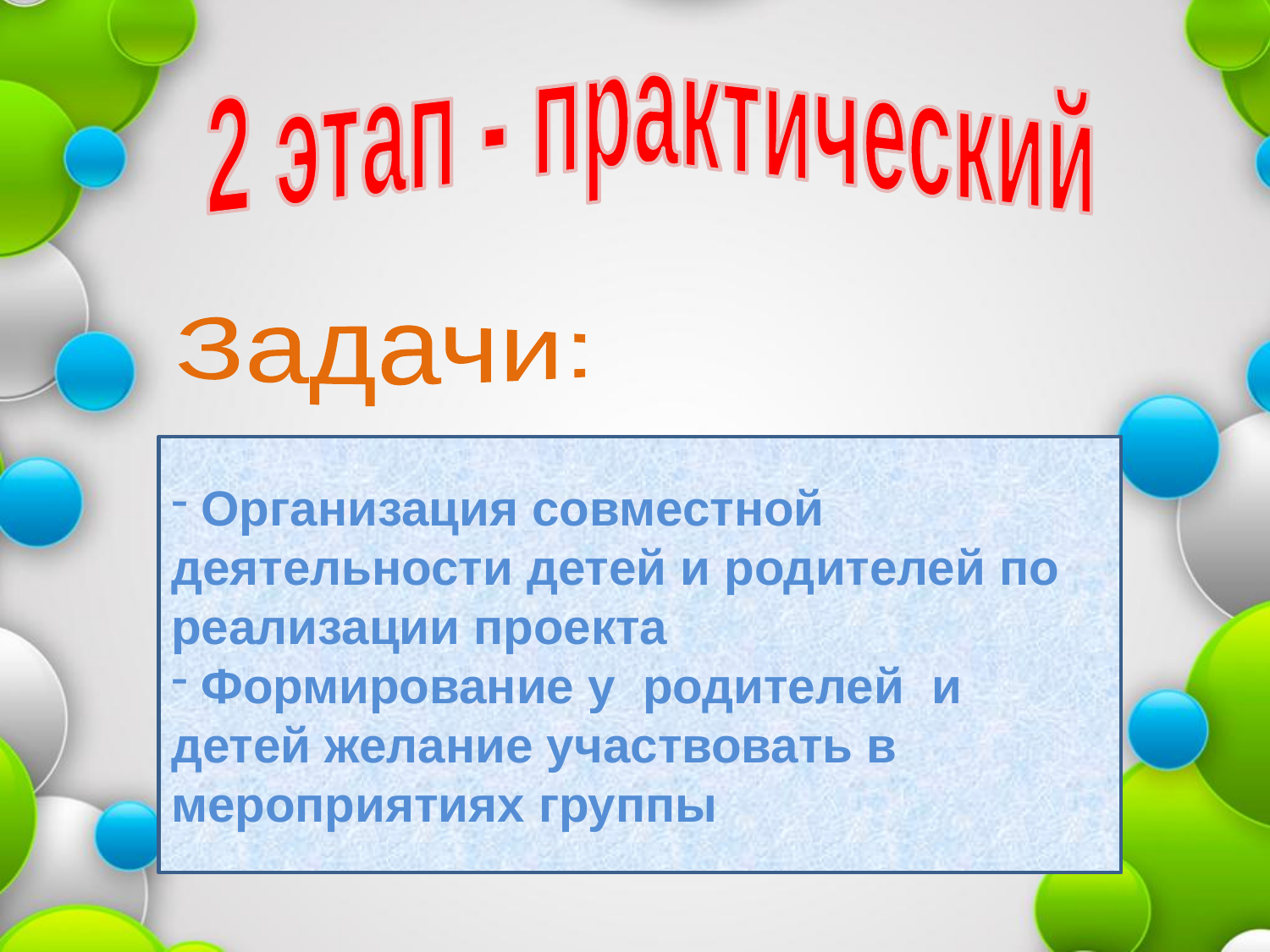

2 этап - практический
Задачи:
 Организация совместной деятельности детей и родителей по реализации проекта
 Формирование у  родителей  и  детей желание участвовать в мероприятиях группы